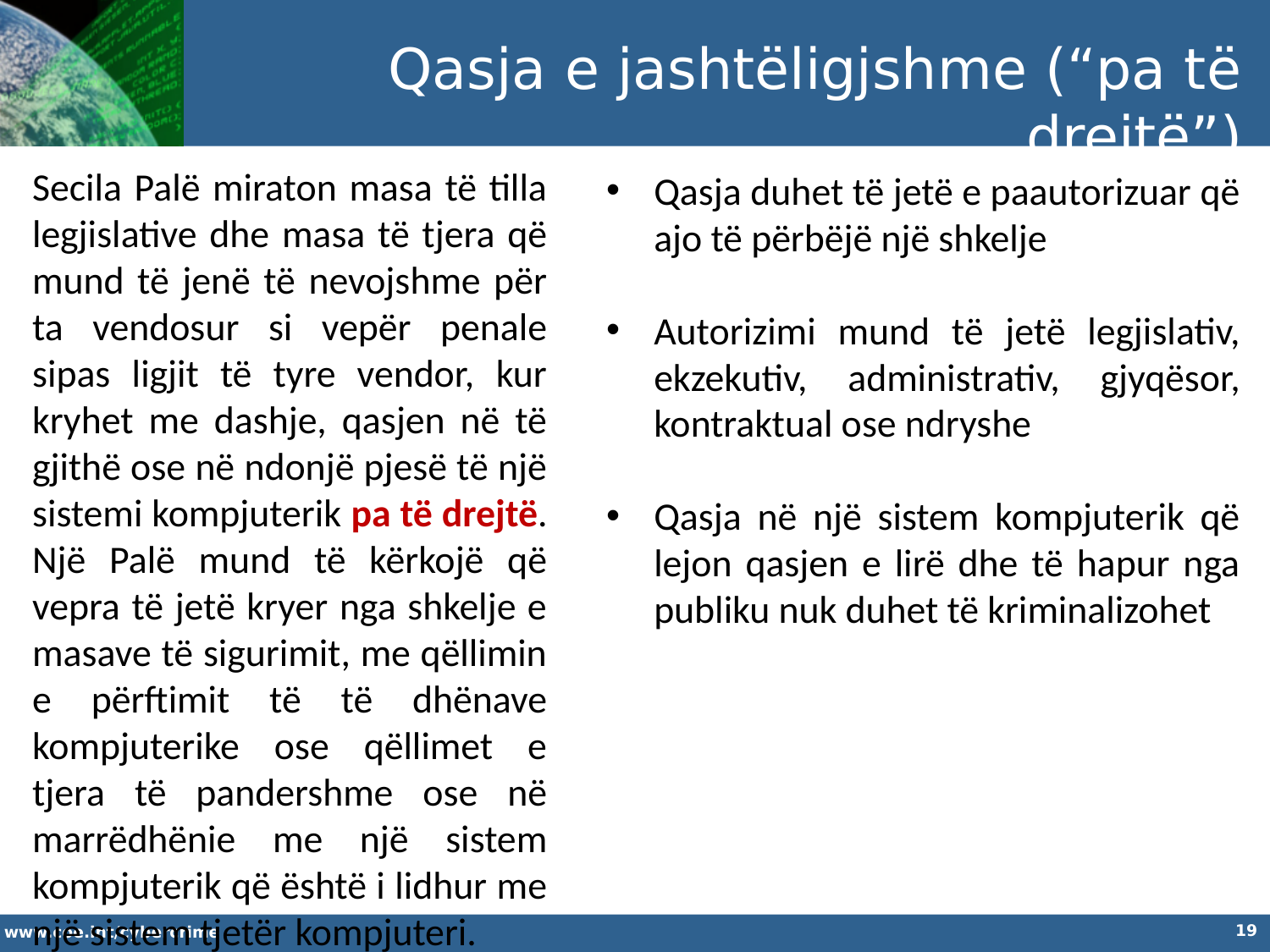

Qasja e jashtëligjshme (“pa të drejtë”)
Secila Palë miraton masa të tilla legjislative dhe masa të tjera që mund të jenë të nevojshme për ta vendosur si vepër penale sipas ligjit të tyre vendor, kur kryhet me dashje, qasjen në të gjithë ose në ndonjë pjesë të një sistemi kompjuterik pa të drejtë. Një Palë mund të kërkojë që vepra të jetë kryer nga shkelje e masave të sigurimit, me qëllimin e përftimit të të dhënave kompjuterike ose qëllimet e tjera të pandershme ose në marrëdhënie me një sistem kompjuterik që është i lidhur me një sistem tjetër kompjuteri.
Qasja duhet të jetë e paautorizuar që ajo të përbëjë një shkelje

Autorizimi mund të jetë legjislativ, ekzekutiv, administrativ, gjyqësor, kontraktual ose ndryshe

Qasja në një sistem kompjuterik që lejon qasjen e lirë dhe të hapur nga publiku nuk duhet të kriminalizohet